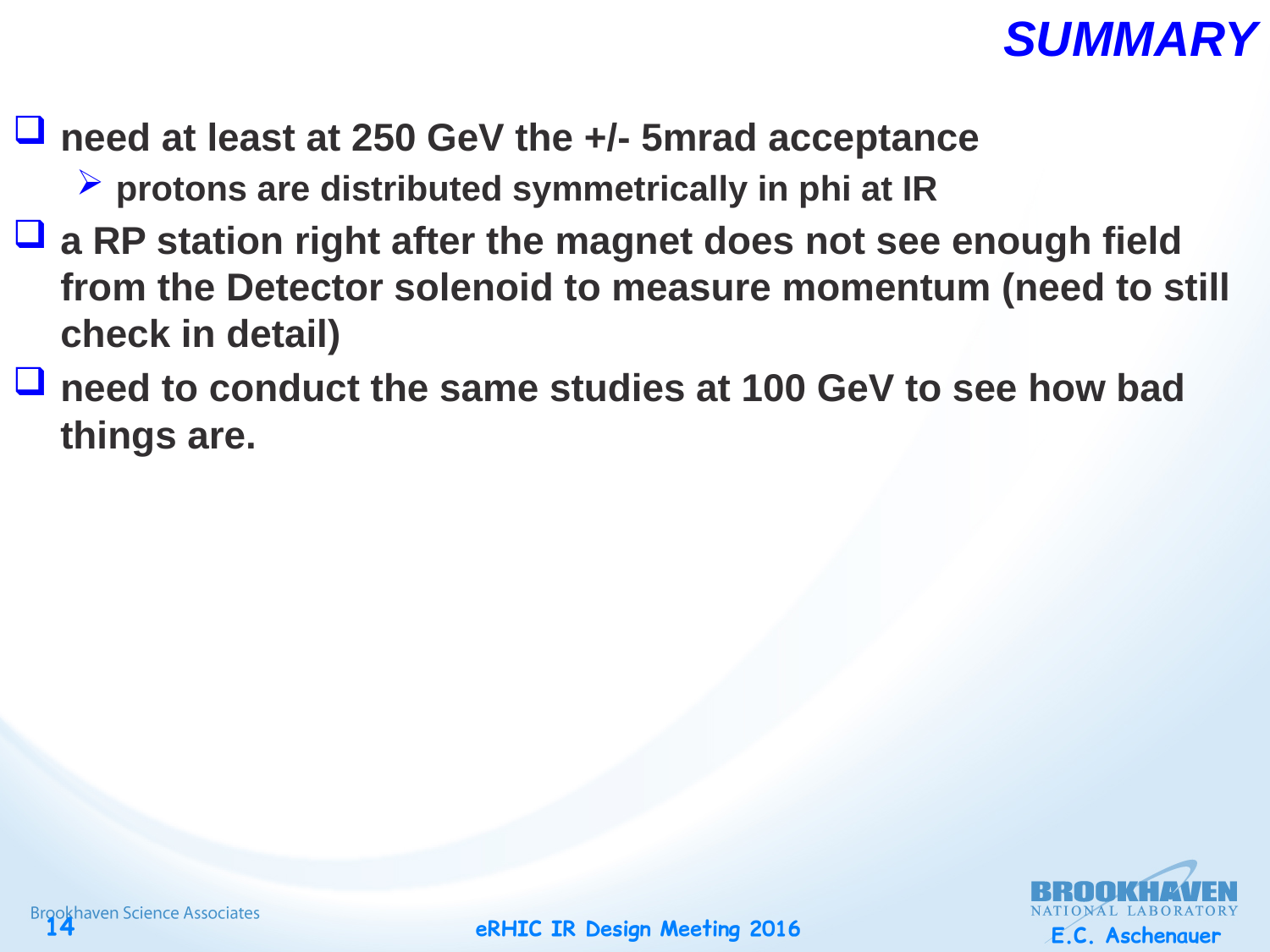

# Summary
need at least at 250 GeV the +/- 5mrad acceptance
protons are distributed symmetrically in phi at IR
a RP station right after the magnet does not see enough field from the Detector solenoid to measure momentum (need to still check in detail)
need to conduct the same studies at 100 GeV to see how bad things are.
eRHIC IR Design Meeting 2016
E.C. Aschenauer
14